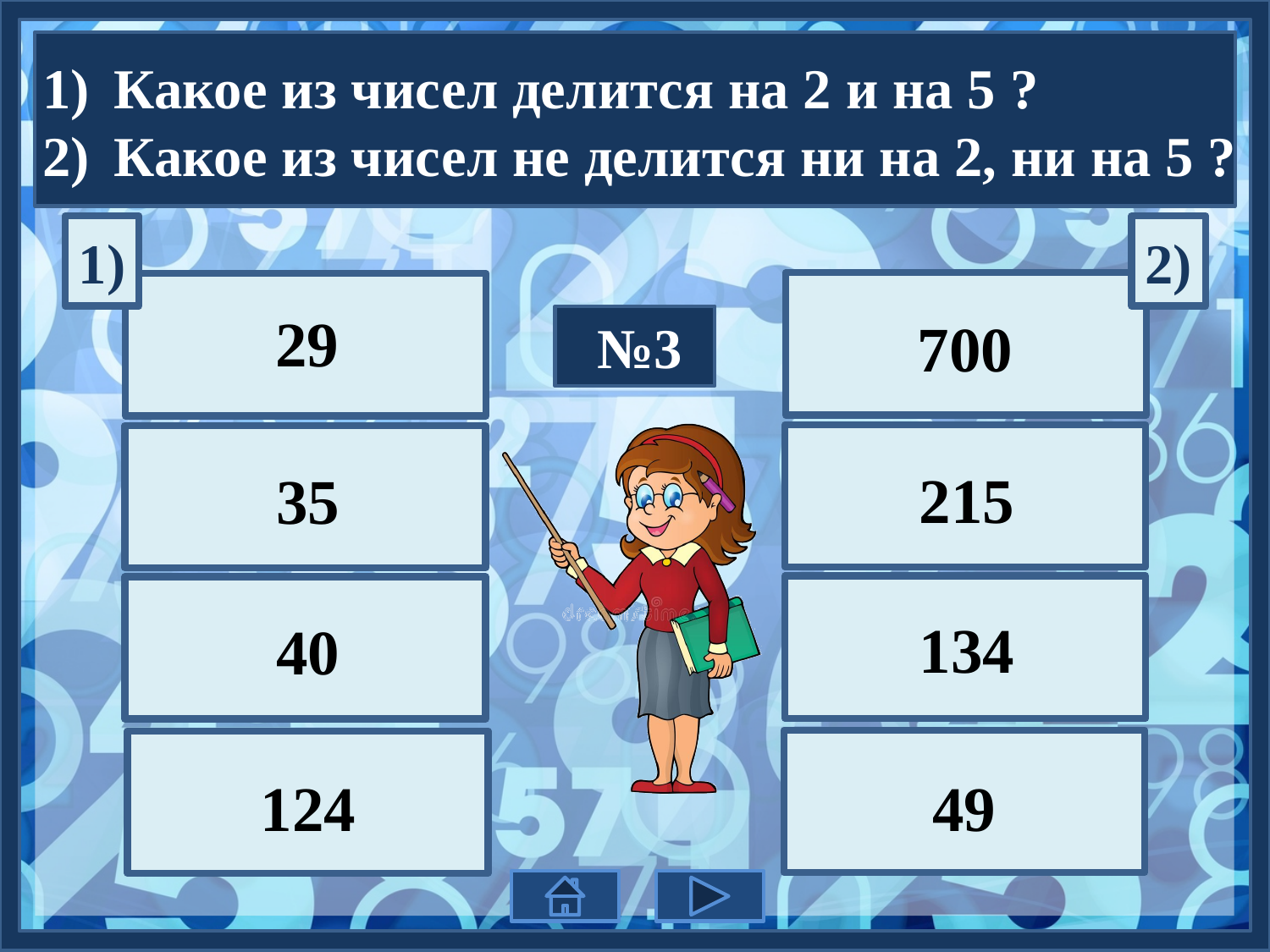

Какое из чисел делится на 2 и на 5 ?
Какое из чисел не делится ни на 2, ни на 5 ?
2)
1)
29
700
№3
215
35
40
134
49
124